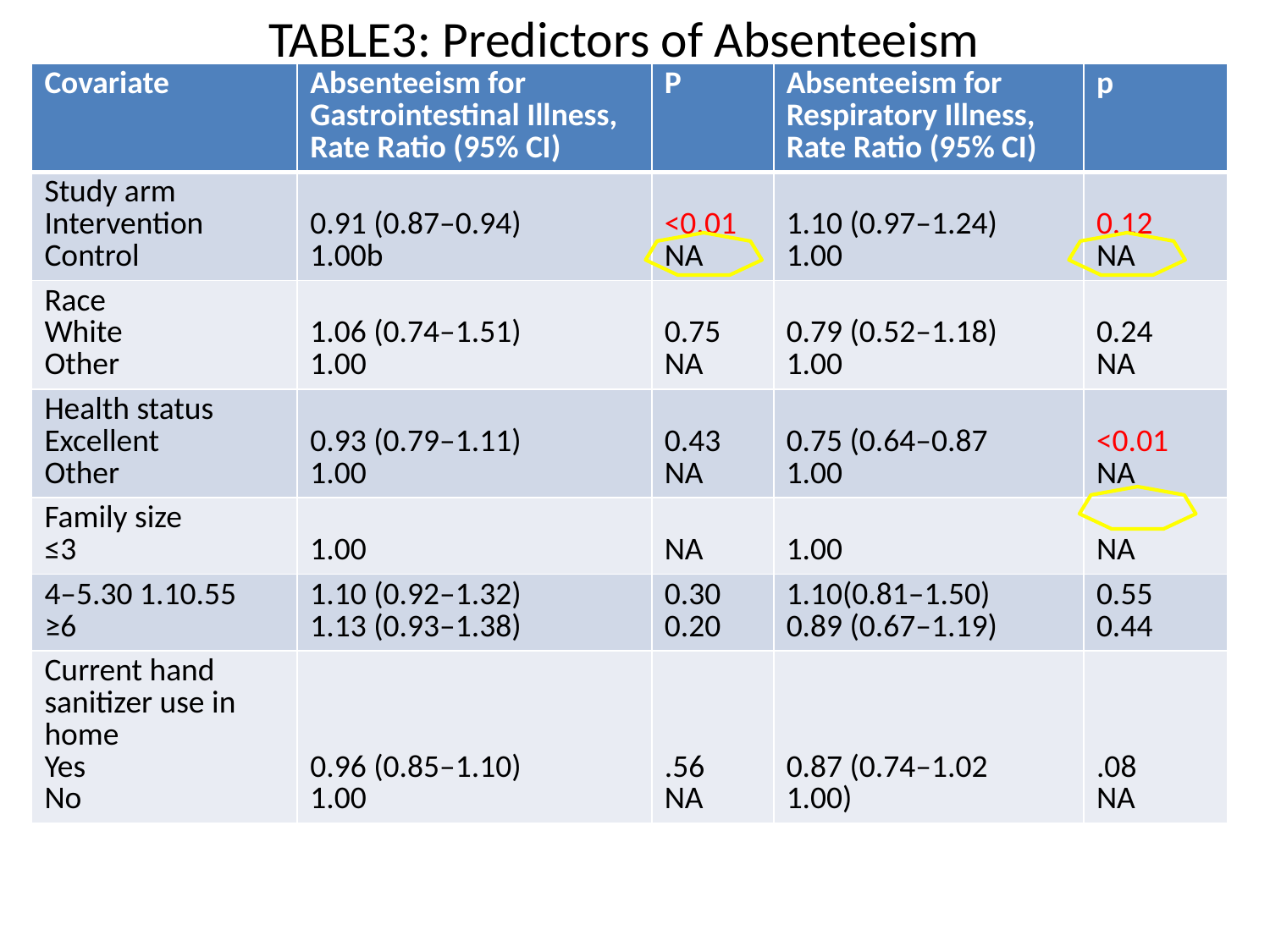

# TABLE3: Predictors of Absenteeism
| Covariate | Absenteeism for Gastrointestinal Illness, Rate Ratio (95% CI) | P | Absenteeism for Respiratory Illness, Rate Ratio (95% CI) | p |
| --- | --- | --- | --- | --- |
| Study arm Intervention Control | 0.91 (0.87–0.94) 1.00b | <0.01 NA | 1.10 (0.97–1.24) 1.00 | 0.12 NA |
| Race White Other | 1.06 (0.74–1.51) 1.00 | 0.75 NA | 0.79 (0.52–1.18) 1.00 | 0.24 NA |
| Health status Excellent Other | 0.93 (0.79–1.11) 1.00 | 0.43 NA | 0.75 (0.64–0.87 1.00 | <0.01 NA |
| Family size ≤3 | 1.00 | NA | 1.00 | NA |
| 4–5.30 1.10.55 ≥6 | 1.10 (0.92–1.32) 1.13 (0.93–1.38) | 0.30 0.20 | 1.10(0.81–1.50) 0.89 (0.67–1.19) | 0.55 0.44 |
| Current hand sanitizer use in home Yes No | 0.96 (0.85–1.10) 1.00 | .56 NA | 0.87 (0.74–1.02 1.00) | .08 NA |